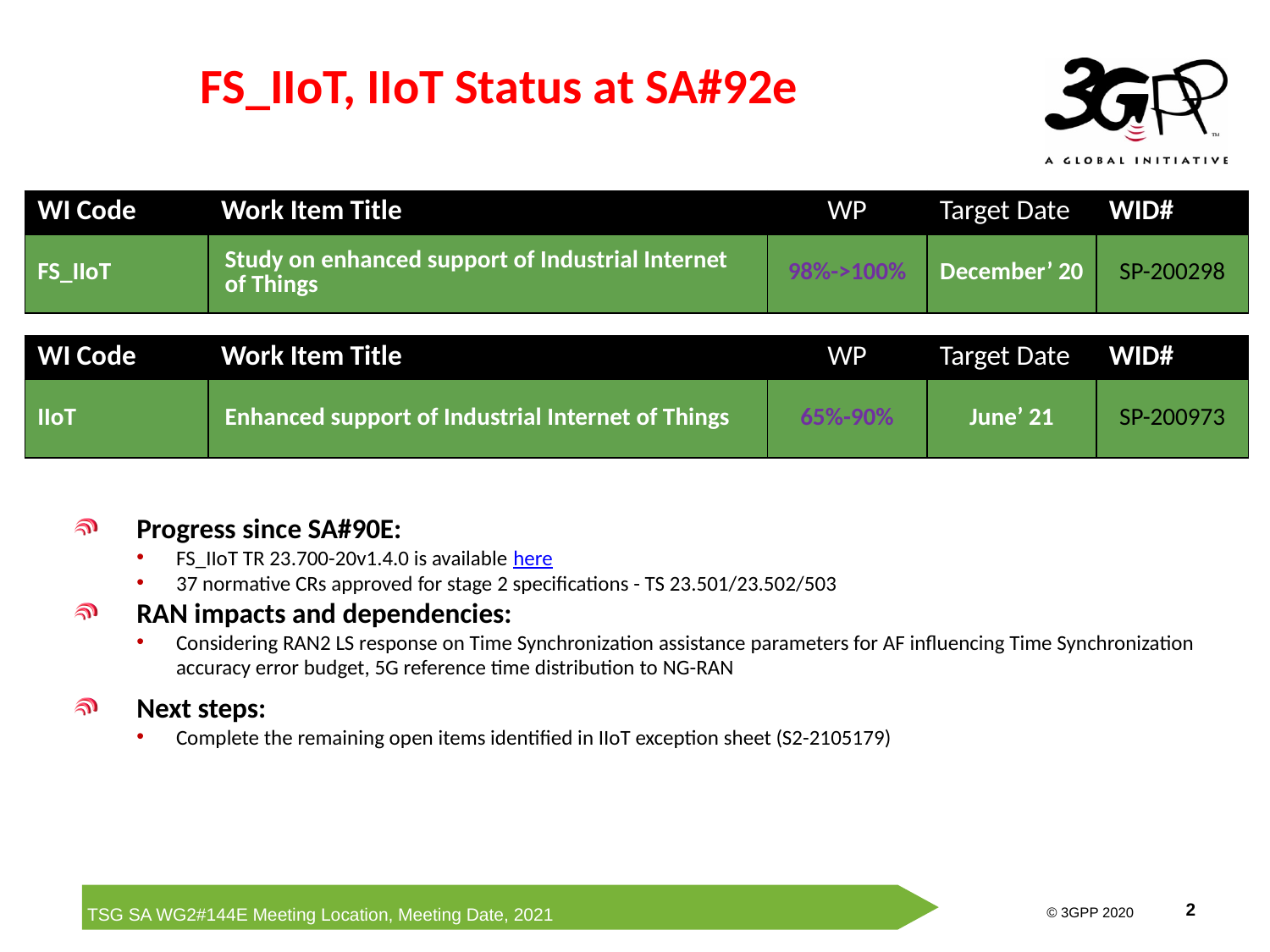

# FS_IIoT, IIoT Status at SA#92e
| WI Code | Work Item Title | WP | Target Date | WID# |
| --- | --- | --- | --- | --- |
| FS\_IIoT | Study on enhanced support of Industrial Internet of Things | 98%->100% | December’ 20 | SP-200298 |
| WI Code | Work Item Title | WP | Target Date | WID# |
| --- | --- | --- | --- | --- |
| IIoT | Enhanced support of Industrial Internet of Things | 65%-90% | June’ 21 | SP-200973 |
Progress since SA#90E:
FS_IIoT TR 23.700-20v1.4.0 is available here
37 normative CRs approved for stage 2 specifications - TS 23.501/23.502/503
RAN impacts and dependencies:
Considering RAN2 LS response on Time Synchronization assistance parameters for AF influencing Time Synchronization accuracy error budget, 5G reference time distribution to NG-RAN
Next steps:
Complete the remaining open items identified in IIoT exception sheet (S2-2105179)